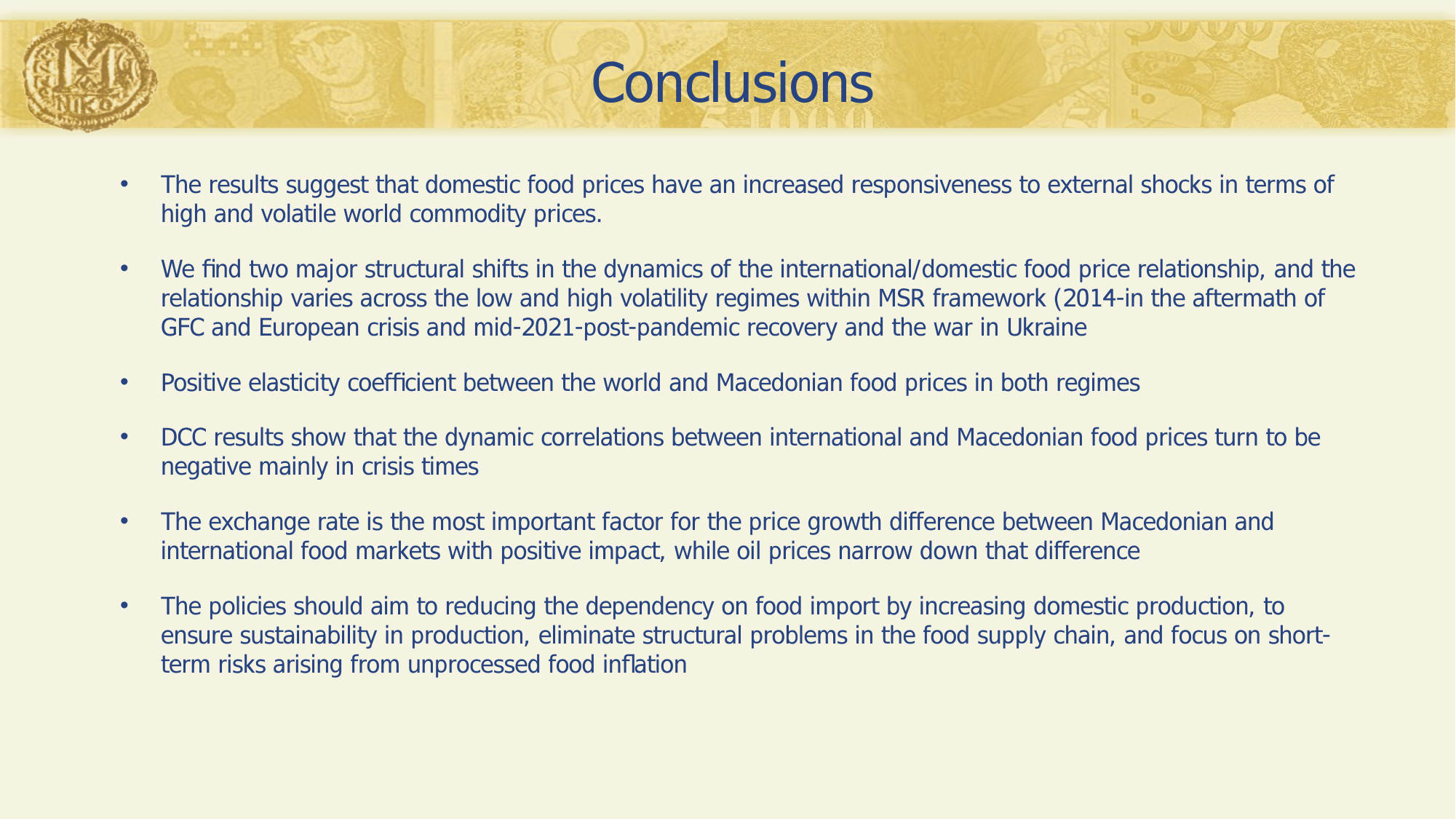

# Conclusions
The results suggest that domestic food prices have an increased responsiveness to external shocks in terms of high and volatile world commodity prices.

We find two major structural shifts in the dynamics of the international/domestic food price relationship, and the relationship varies across the low and high volatility regimes within MSR framework (2014-in the aftermath of GFC and European crisis and mid-2021-post-pandemic recovery and the war in Ukraine

Positive elasticity coefficient between the world and Macedonian food prices in both regimes

DCC results show that the dynamic correlations between international and Macedonian food prices turn to be negative mainly in crisis times

The exchange rate is the most important factor for the price growth difference between Macedonian and international food markets with positive impact, while oil prices narrow down that difference

The policies should aim to reducing the dependency on food import by increasing domestic production, to ensure sustainability in production, eliminate structural problems in the food supply chain, and focus on short-term risks arising from unprocessed food inflation